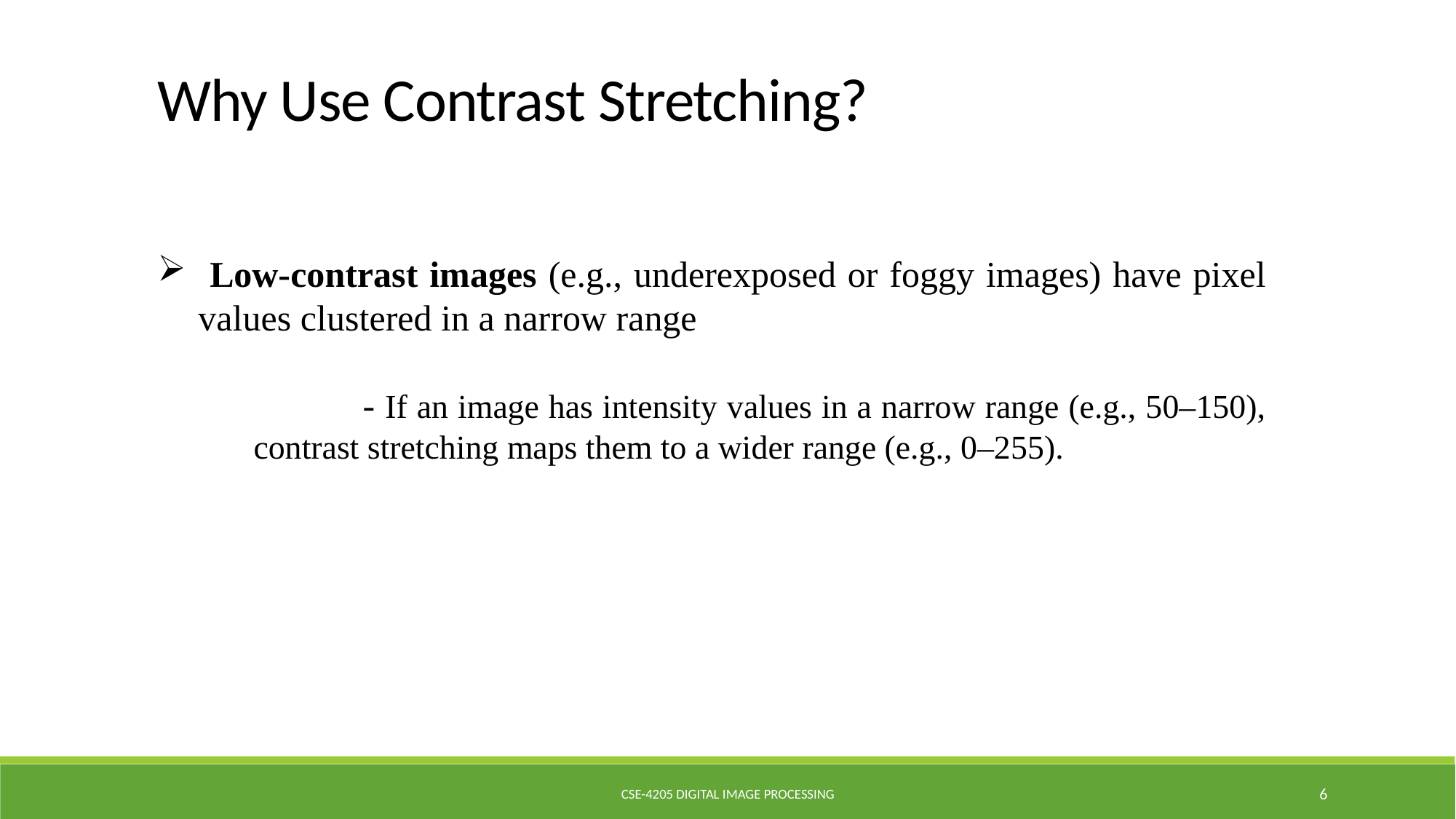

Why Use Contrast Stretching?

 Low-contrast images (e.g., underexposed or foggy images) have pixel values clustered in a narrow range

		- If an image has intensity values in a narrow range (e.g., 50–150), contrast stretching maps them to a wider range (e.g., 0–255).
CSE-4205 Digital Image Processing
6